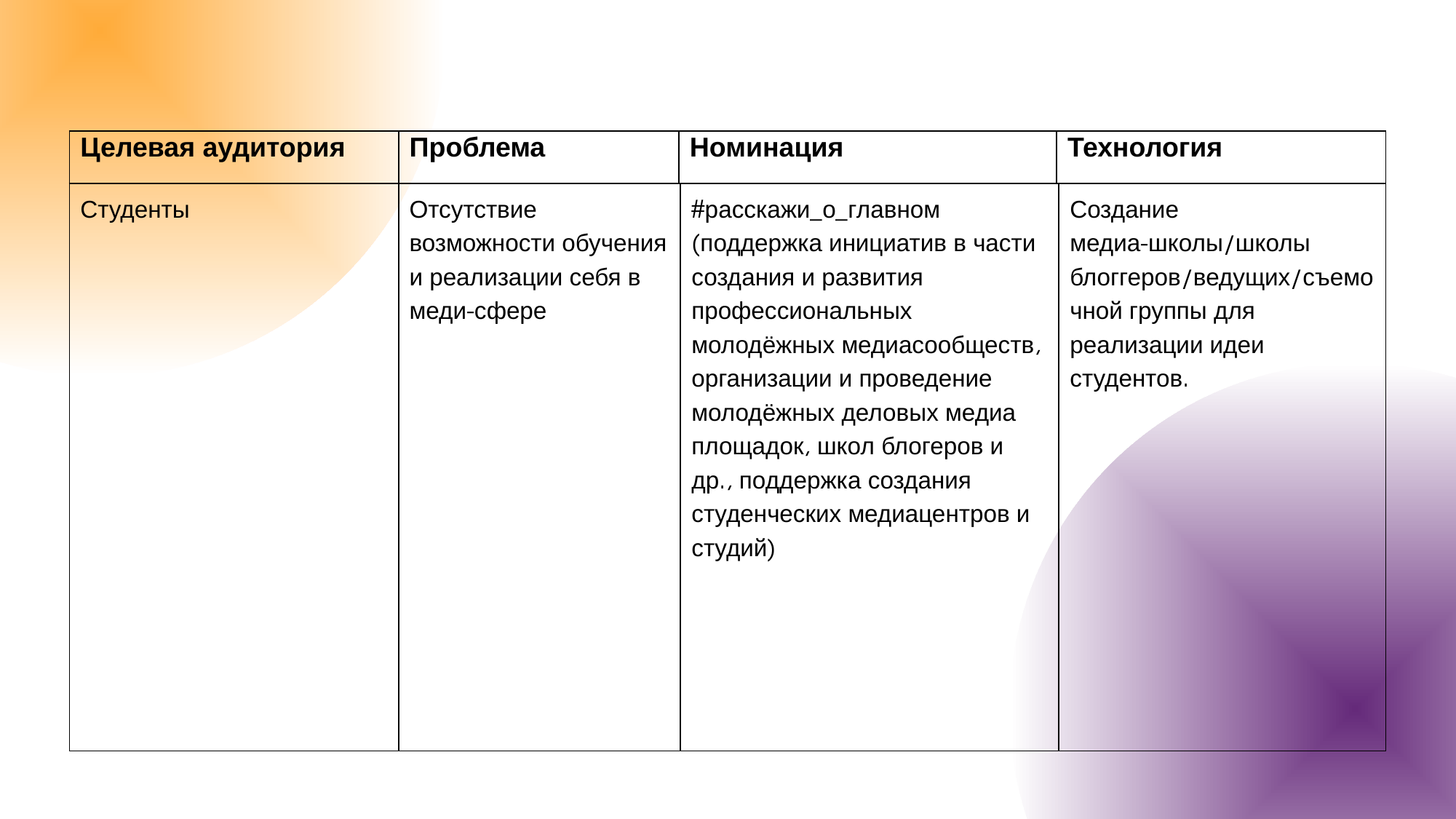

| Целевая аудитория | Проблема | Номинация | Технология |
| --- | --- | --- | --- |
| Студенты | Отсутствие возможности обучения и реализации себя в меди-сфере | #расскажи\_о\_главном (поддержка инициатив в части создания и развития профессиональных молодёжных медиасообществ, организации и проведение молодёжных деловых медиа площадок, школ блогеров и др., поддержка создания студенческих медиацентров и студий) | Создание медиа-школы/школы блоггеров/ведущих/съемочной группы для реализации идеи студентов. |
| --- | --- | --- | --- |